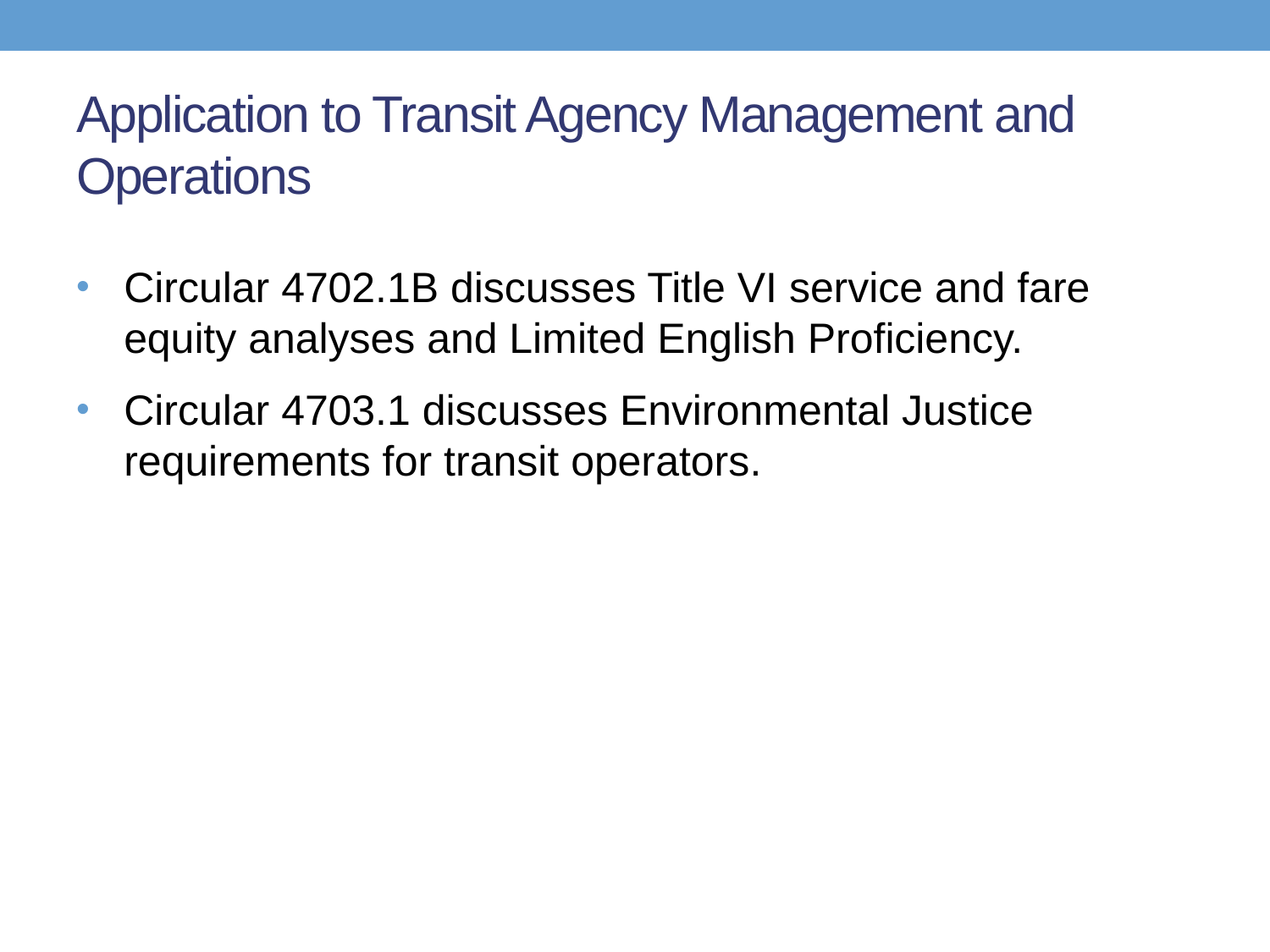

# Application to Transit Agency Management and Operations
Circular 4702.1B discusses Title VI service and fare equity analyses and Limited English Proficiency.
Circular 4703.1 discusses Environmental Justice requirements for transit operators.